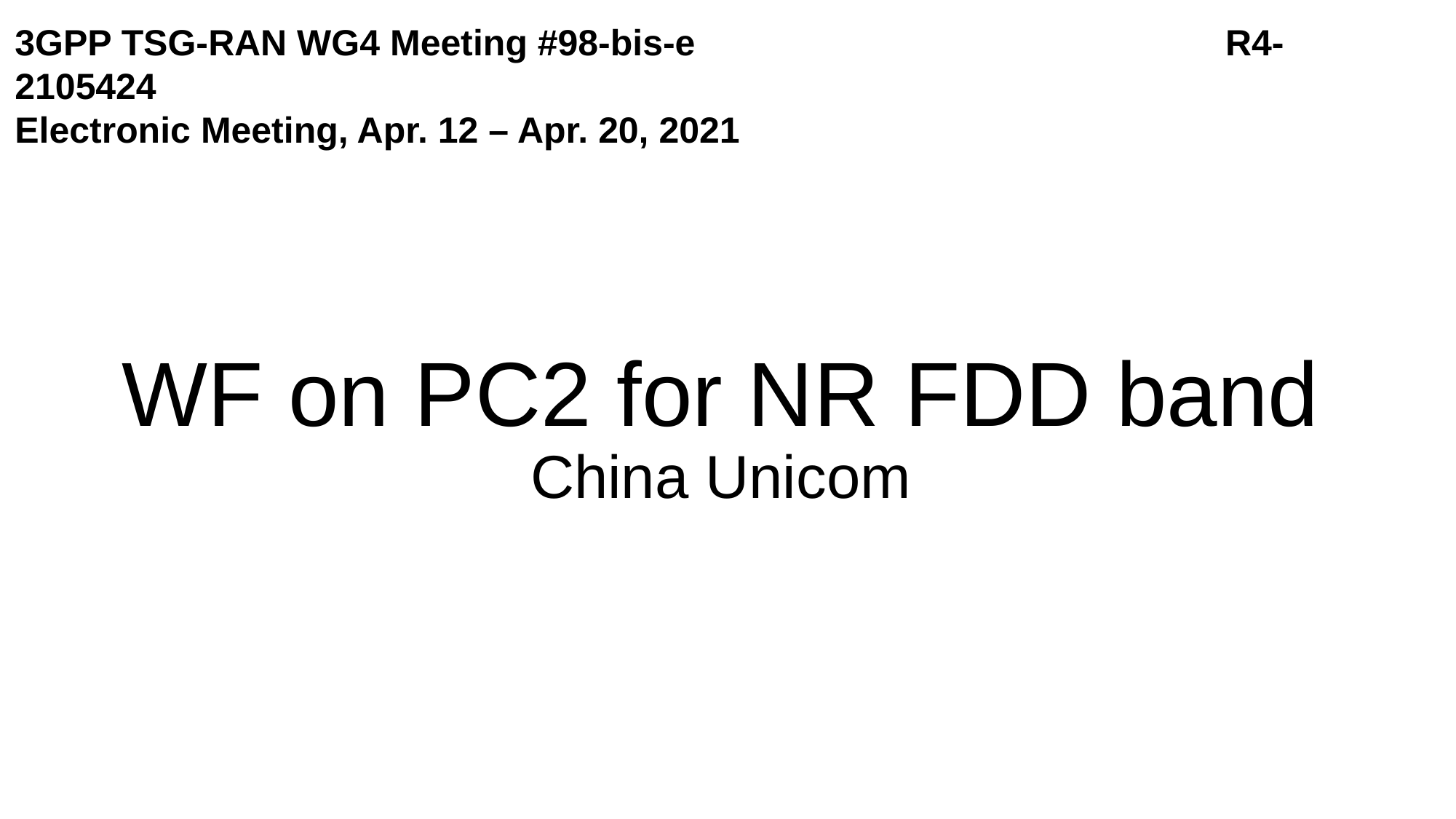

3GPP TSG-RAN WG4 Meeting #98-bis-e	                                            R4-2105424
Electronic Meeting, Apr. 12 – Apr. 20, 2021
# WF on PC2 for NR FDD band China Unicom